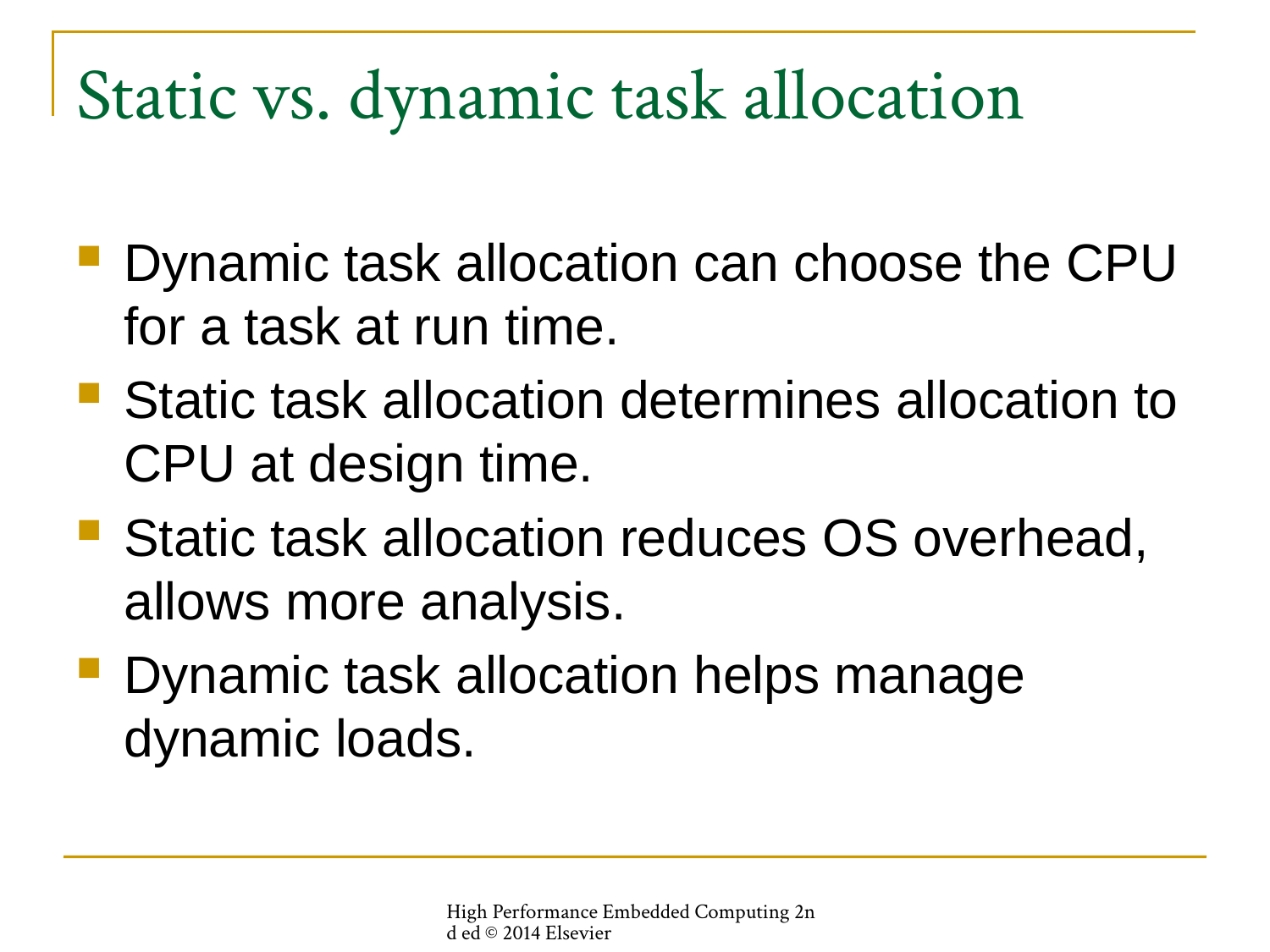

# Static vs. dynamic task allocation
Dynamic task allocation can choose the CPU for a task at run time.
Static task allocation determines allocation to CPU at design time.
Static task allocation reduces OS overhead, allows more analysis.
Dynamic task allocation helps manage dynamic loads.
High Performance Embedded Computing 2nd ed © 2014 Elsevier